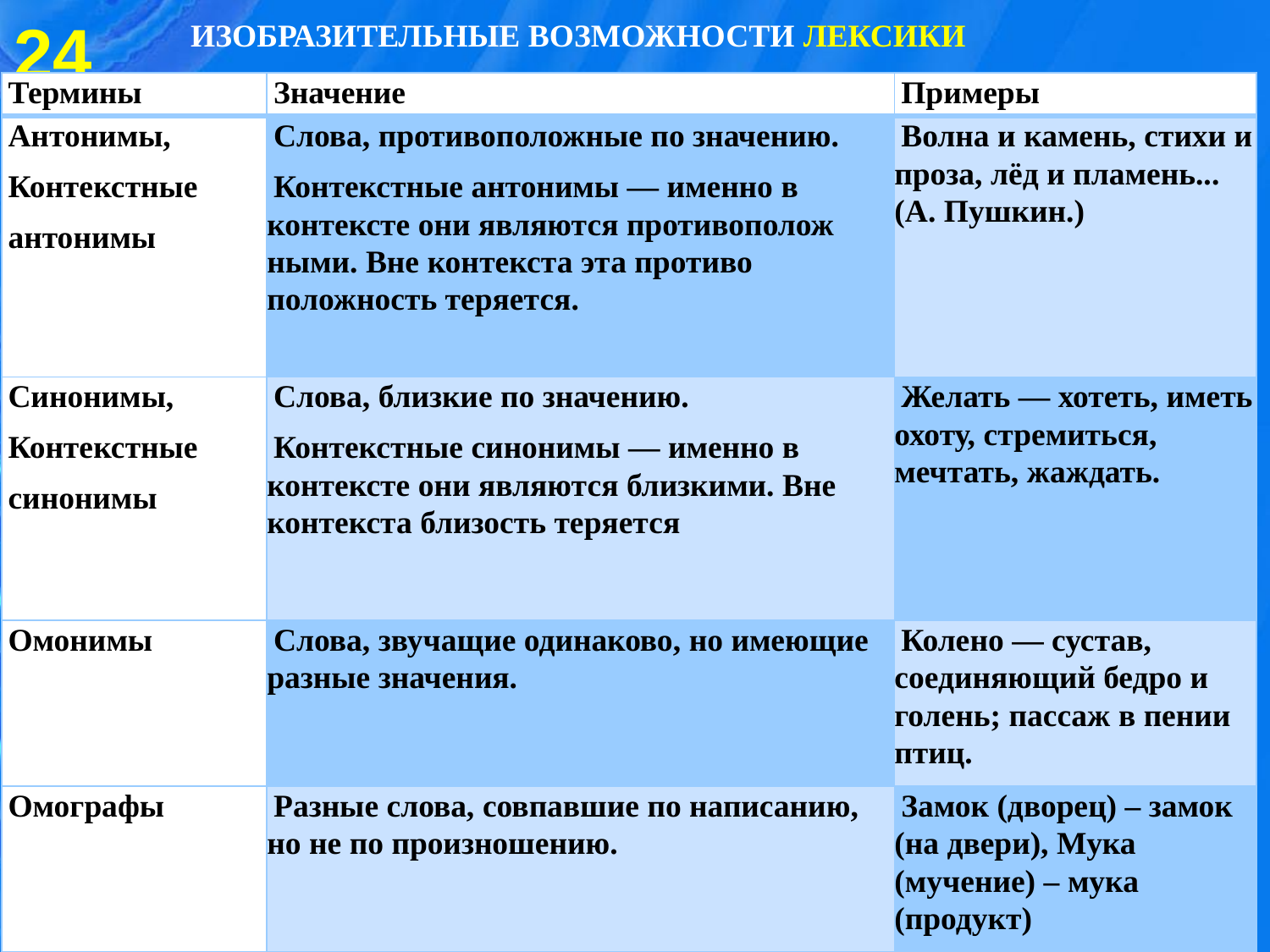

24.
ИЗОБРАЗИТЕЛЬНЫЕ ВОЗМОЖНОСТИ ЛЕКСИКИ
| Термины | Значение | Примеры |
| --- | --- | --- |
| Антонимы, Контекстные антонимы | Слова, противоположные по значению. Контекстные антонимы — именно в контексте они являются противополож­ными. Вне кон­текста эта противо­положность теряется. | Волна и камень, стихи и проза, лёд и пламень... (А. Пушкин.) |
| Синонимы, Контекстные синонимы | Слова, близкие по значению. Контекстные синонимы — именно в контексте они являются близкими. Вне контекста близость теряется | Желать — хотеть, иметь охоту, стремиться, мечтать, жаждать. |
| Омонимы | Слова, звучащие одинаково, но имеющие разные значения. | Колено — сустав, соединяющий бедро и голень; пассаж в пении птиц. |
| Омографы | Разные слова, совпавшие по написанию, но не по произношению. | Замок (дворец) – замок (на двери), Мука (мучение) – мука (продукт) |